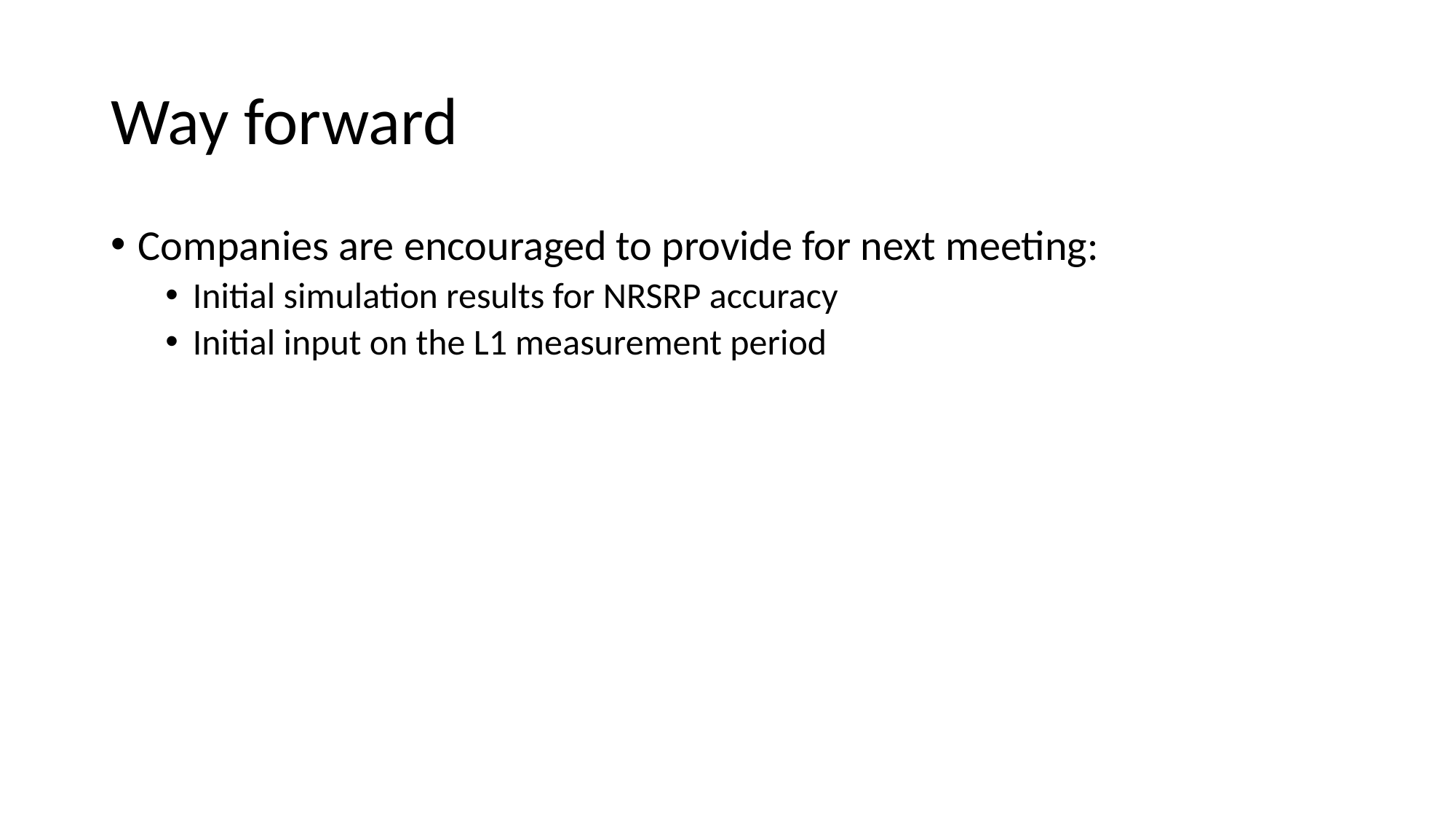

# Way forward
Companies are encouraged to provide for next meeting:
Initial simulation results for NRSRP accuracy
Initial input on the L1 measurement period